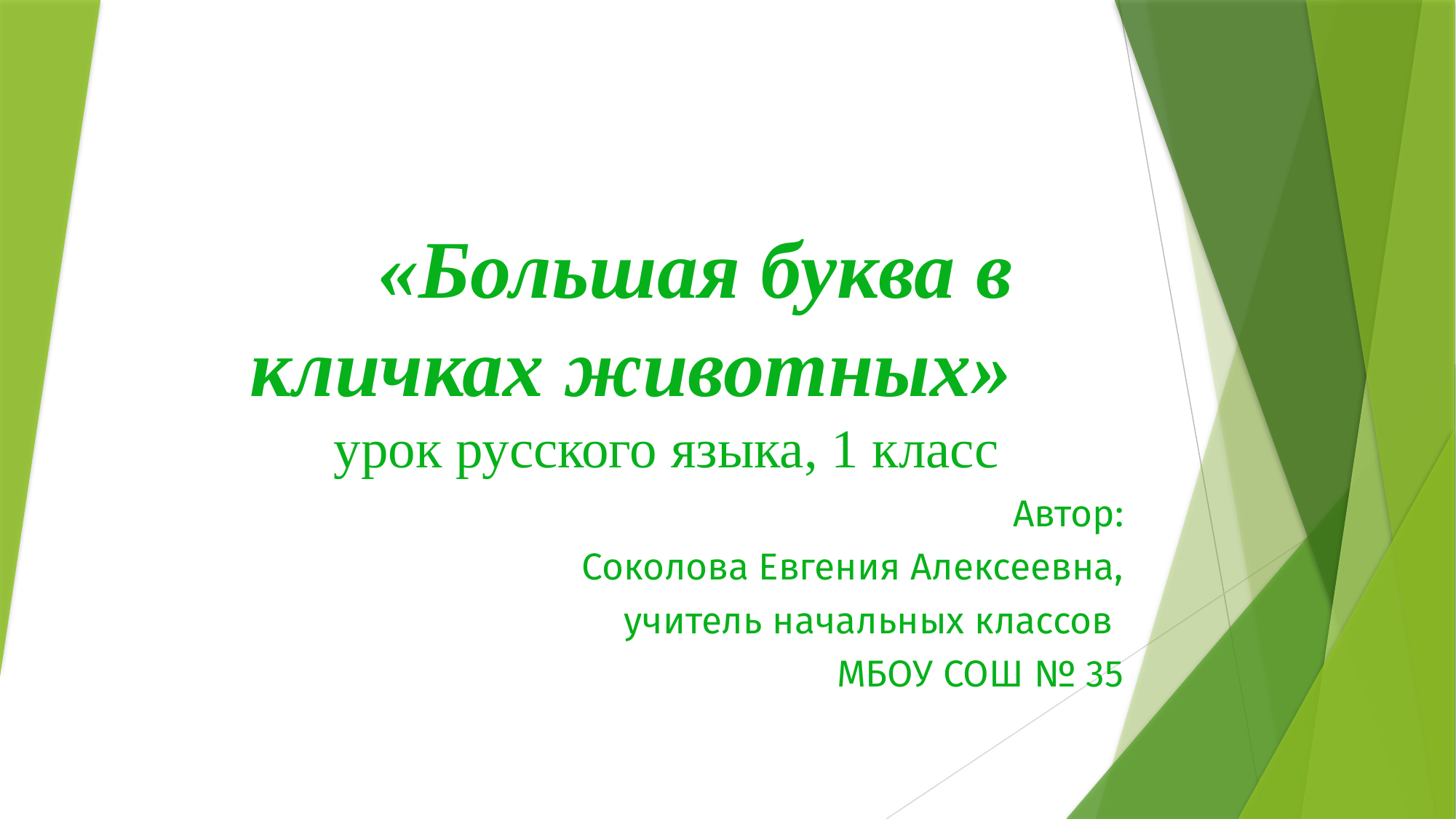

# «Большая буква в кличках животных» урок русского языка, 1 класс
Автор:
Соколова Евгения Алексеевна,
 учитель начальных классов
МБОУ СОШ № 35